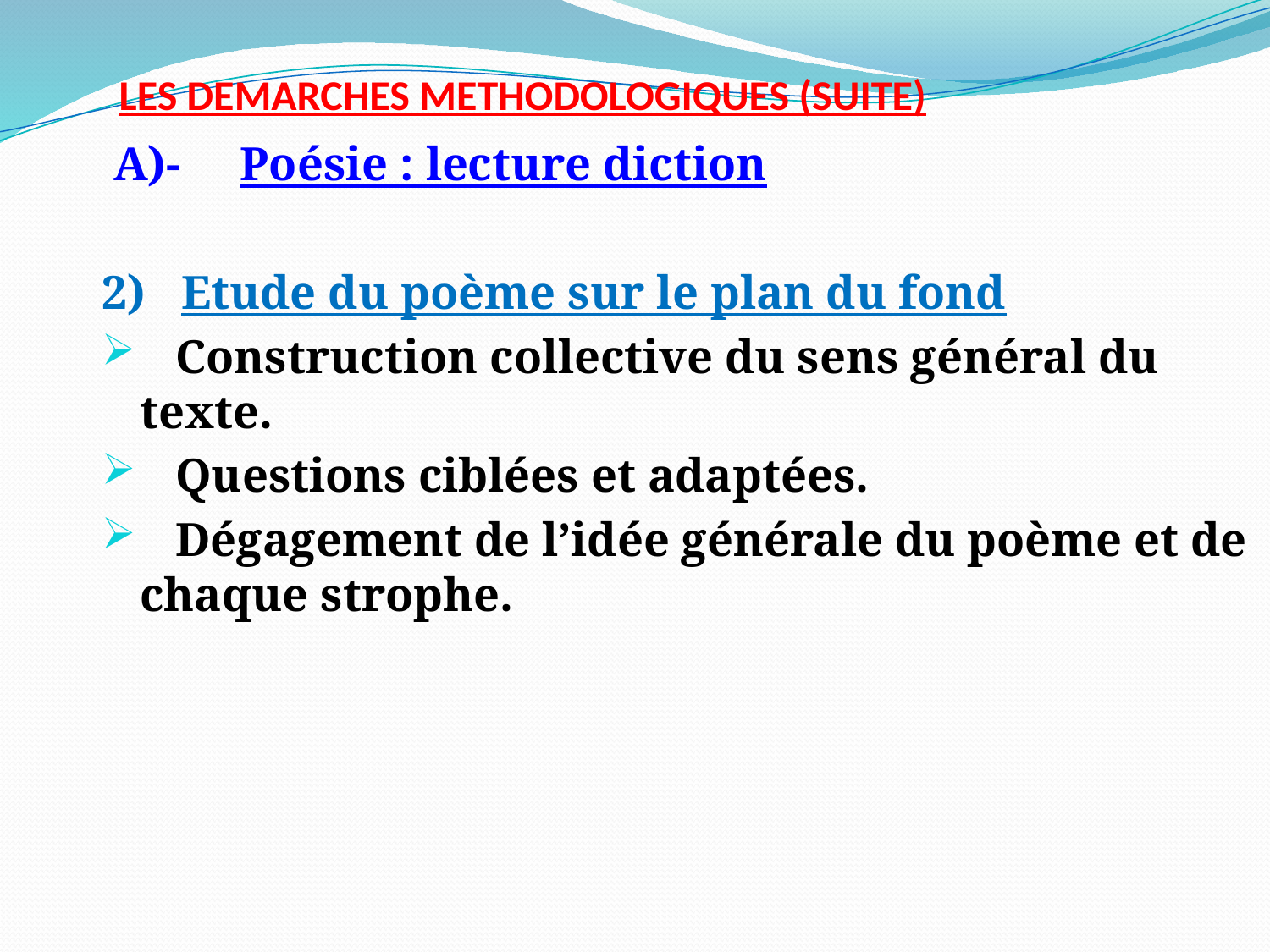

# LES DEMARCHES METHODOLOGIQUES (SUITE)
 A)-     Poésie : lecture diction

2)   Etude du poème sur le plan du fond
   Construction collective du sens général du texte.
   Questions ciblées et adaptées.
   Dégagement de l’idée générale du poème et de chaque strophe.